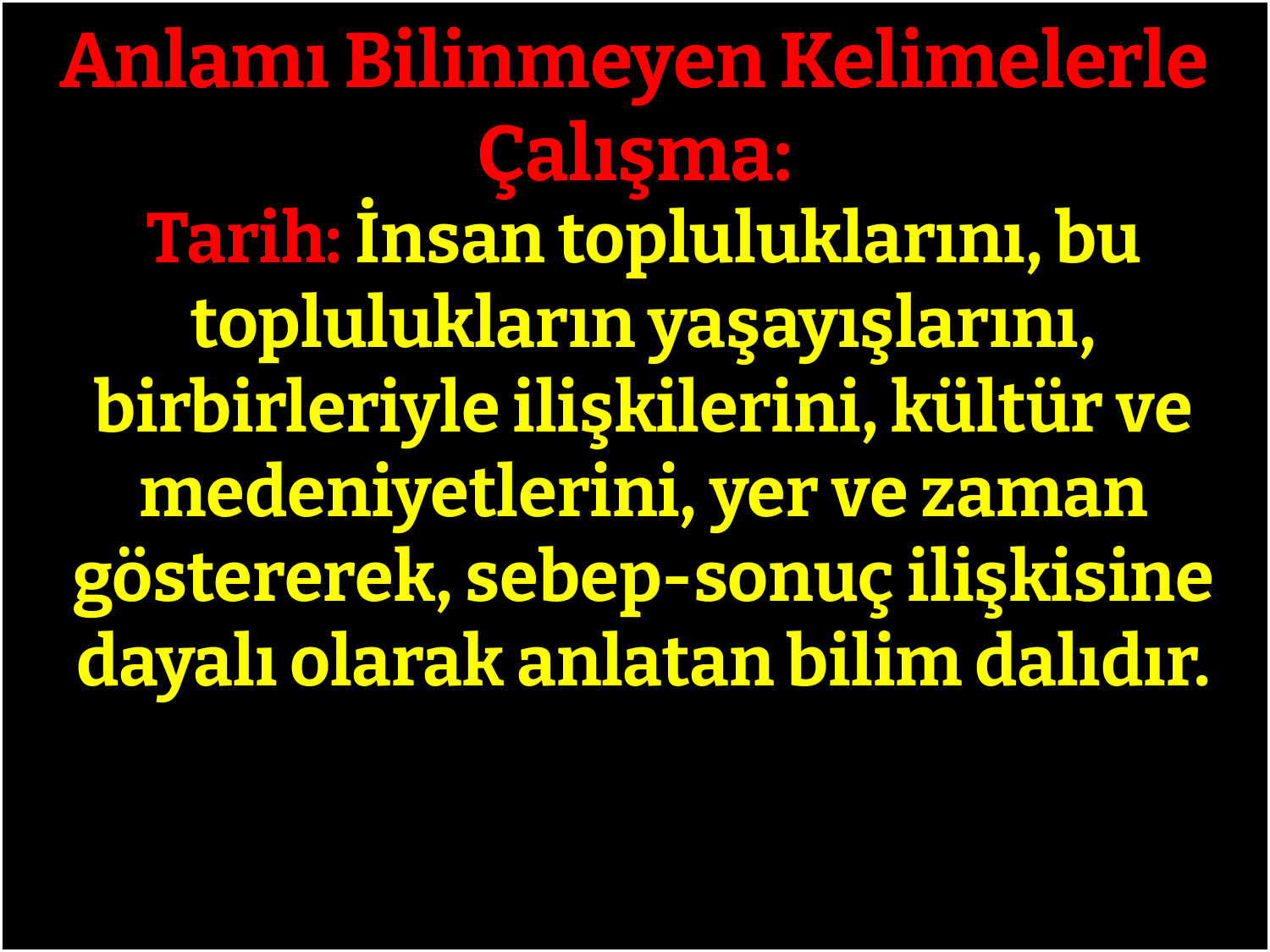

Anlamı Bilinmeyen Kelimelerle Çalışma:
Tarih: İnsan topluluklarını, bu toplulukların yaşayışlarını, birbirleriyle ilişkilerini, kültür ve medeniyetlerini, yer ve zaman göstererek, sebep-sonuç ilişkisine dayalı olarak anlatan bilim dalıdır.
#